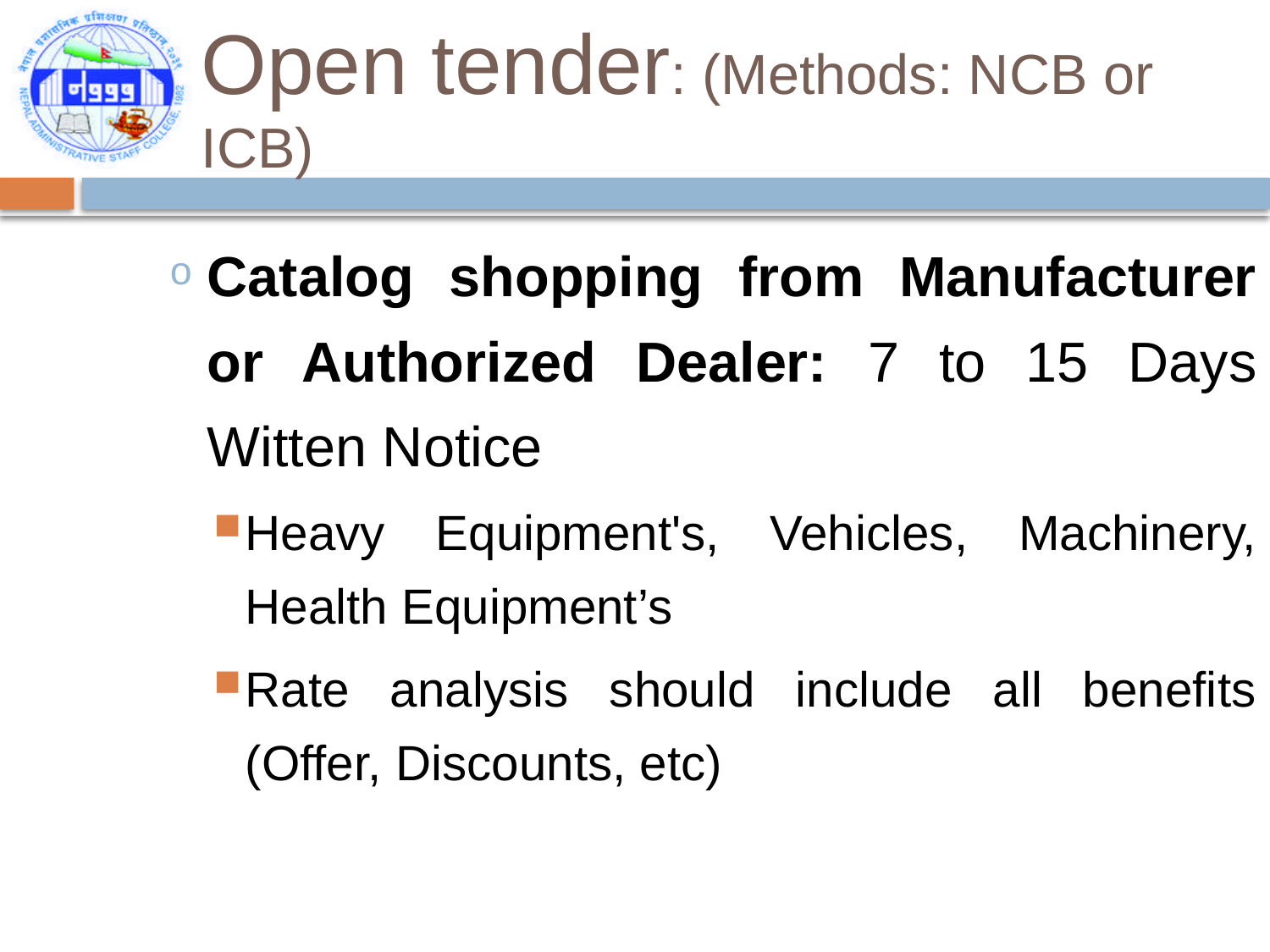

# Open tender: (Methods: NCB or ICB)
Catalog shopping from Manufacturer or Authorized Dealer: 7 to 15 Days Witten Notice
Heavy Equipment's, Vehicles, Machinery, Health Equipment’s
Rate analysis should include all benefits (Offer, Discounts, etc)